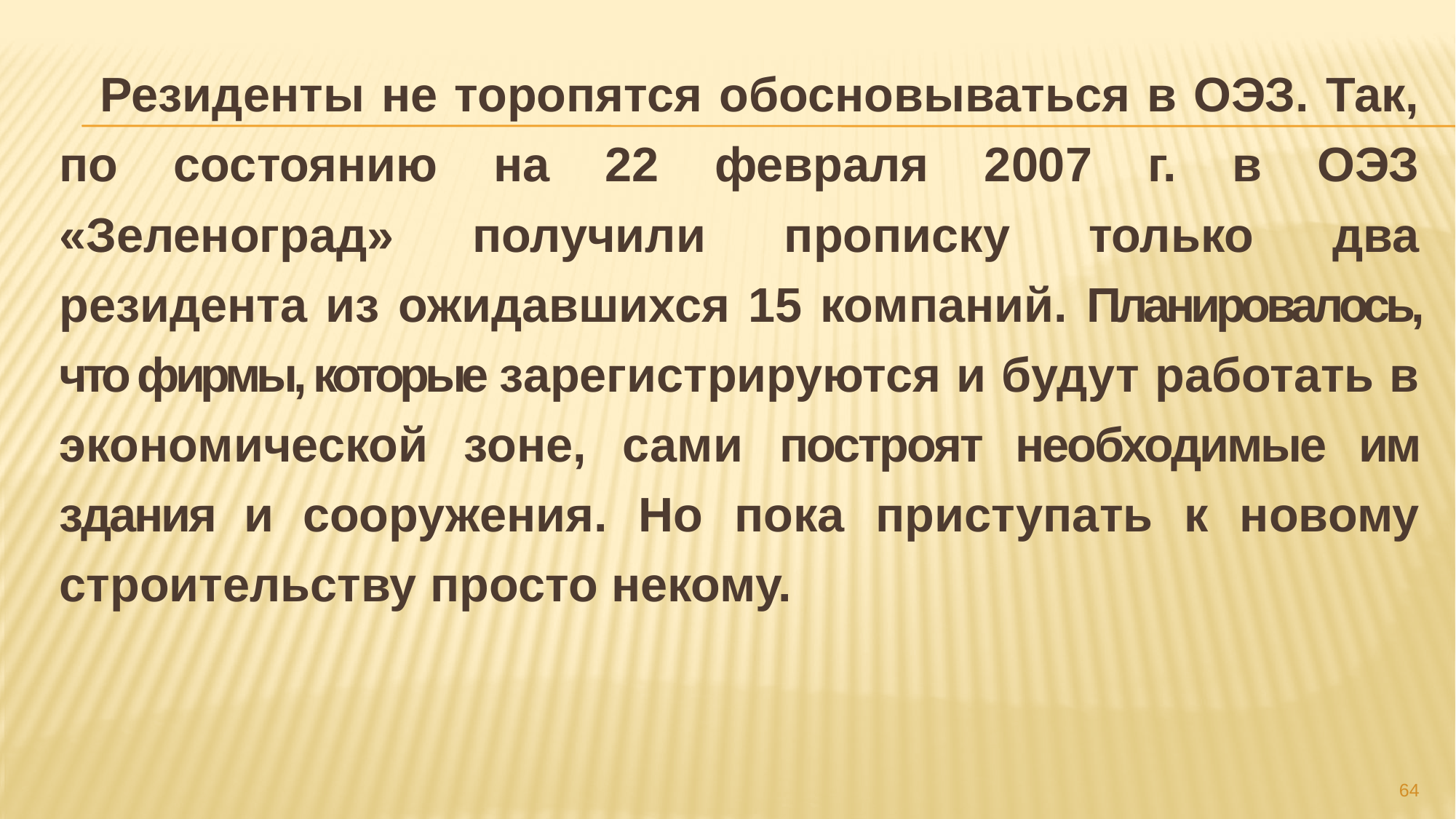

Резиденты не торопятся обосновываться в ОЭЗ. Так, по состоянию на 22 февраля 2007 г. в ОЭЗ «Зеленоград» получили прописку только два резидента из ожидавшихся 15 компаний. Планировалось, что фирмы, которые зарегистрируются и будут работать в экономической зоне, сами построят необходимые им здания и сооружения. Но пока приступать к новому строительству просто некому.
#
64